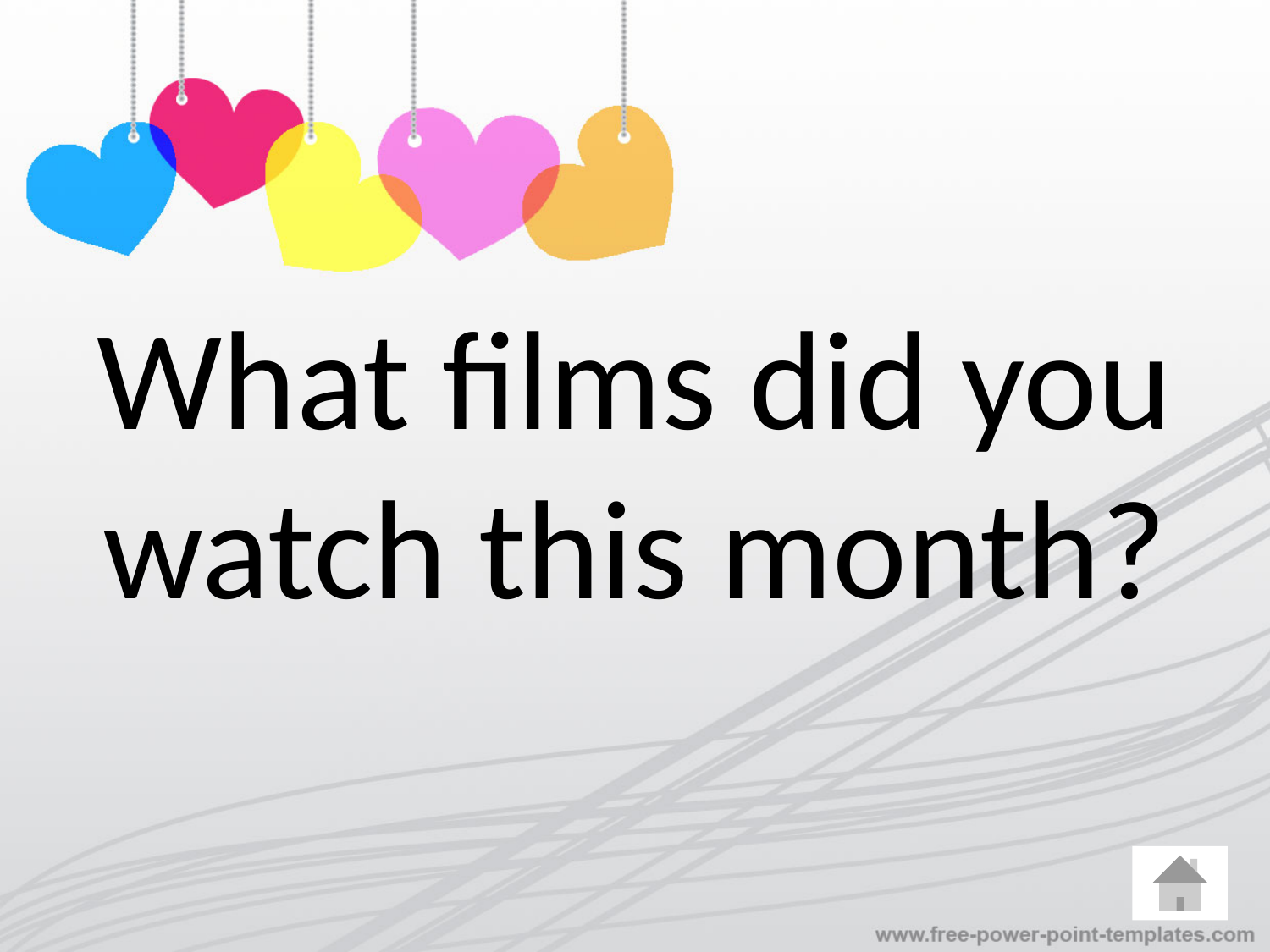

# What films did you watch this month?